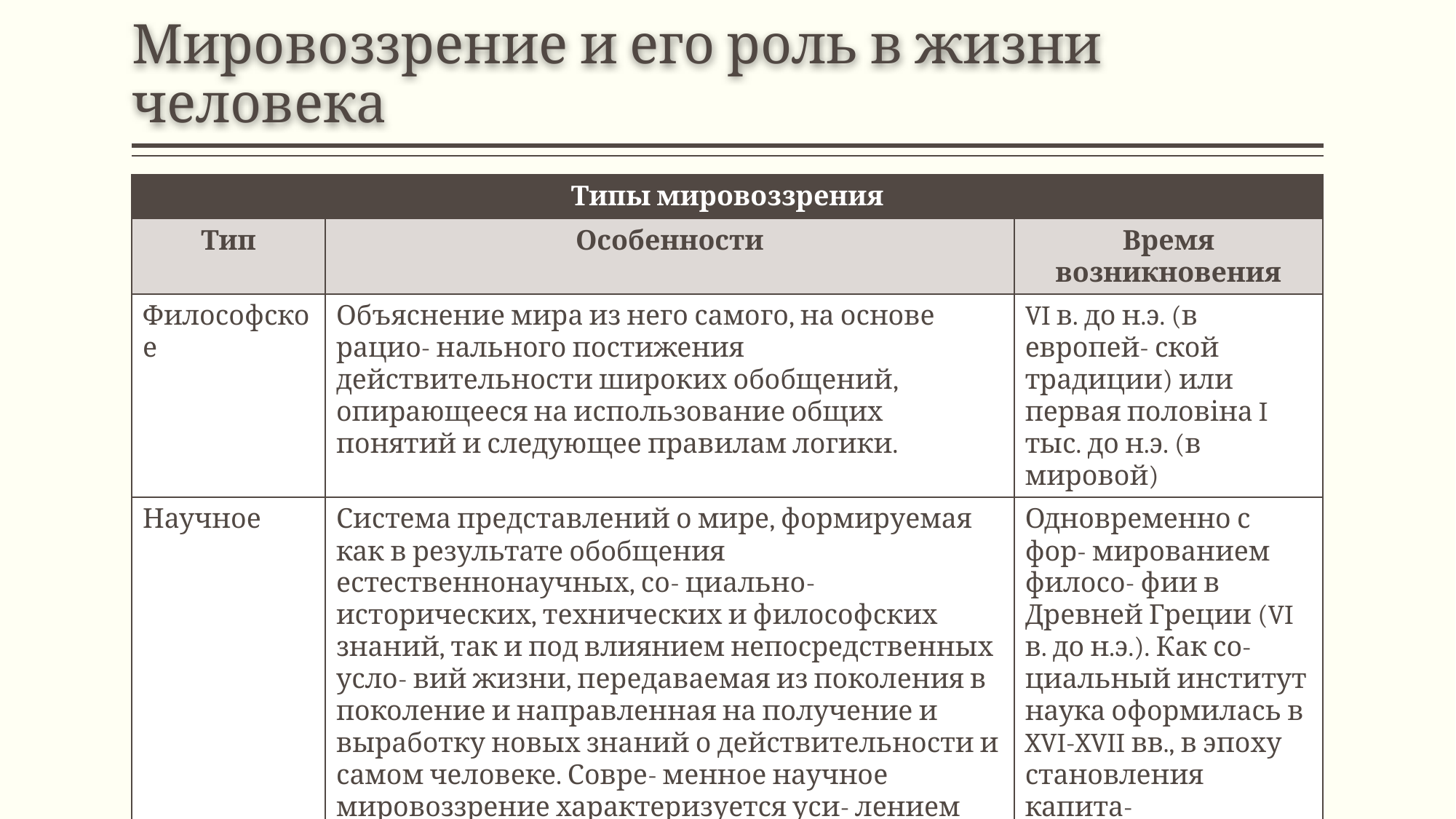

# Мировоззрение и его роль в жизни человека
| Типы мировоззрения |  |  |
| --- | --- | --- |
| Тип | Особенности | Время возникновения |
| Философское | Объяснение мира из него самого, на основе рацио- нального постижения действительности широких обобщений, опирающееся на использование общих понятий и следующее правилам логики. | VI в. до н.э. (в европей- ской традиции) или первая половіна I тыс. до н.э. (в мировой) |
| Научное | Система представлений о мире, формируемая как в результате обобщения естественнонаучных, со- циально-исторических, технических и философских знаний, так и под влиянием непосредственных усло- вий жизни, передаваемая из поколения в поколение и направленная на получение и выработку новых знаний о действительности и самом человеке. Совре- менное научное мировоззрение характеризуется уси- лением связи между отдельными науками, а также пониманием этической и социальной ответственнос- ти учёных. | Одновременно с фор- мированием филосо- фии в Древней Греции (VI в. до н.э.). Как со- циальный институт наука оформилась в XVI-XVII вв., в эпоху становления капита- листических отноше- ний |